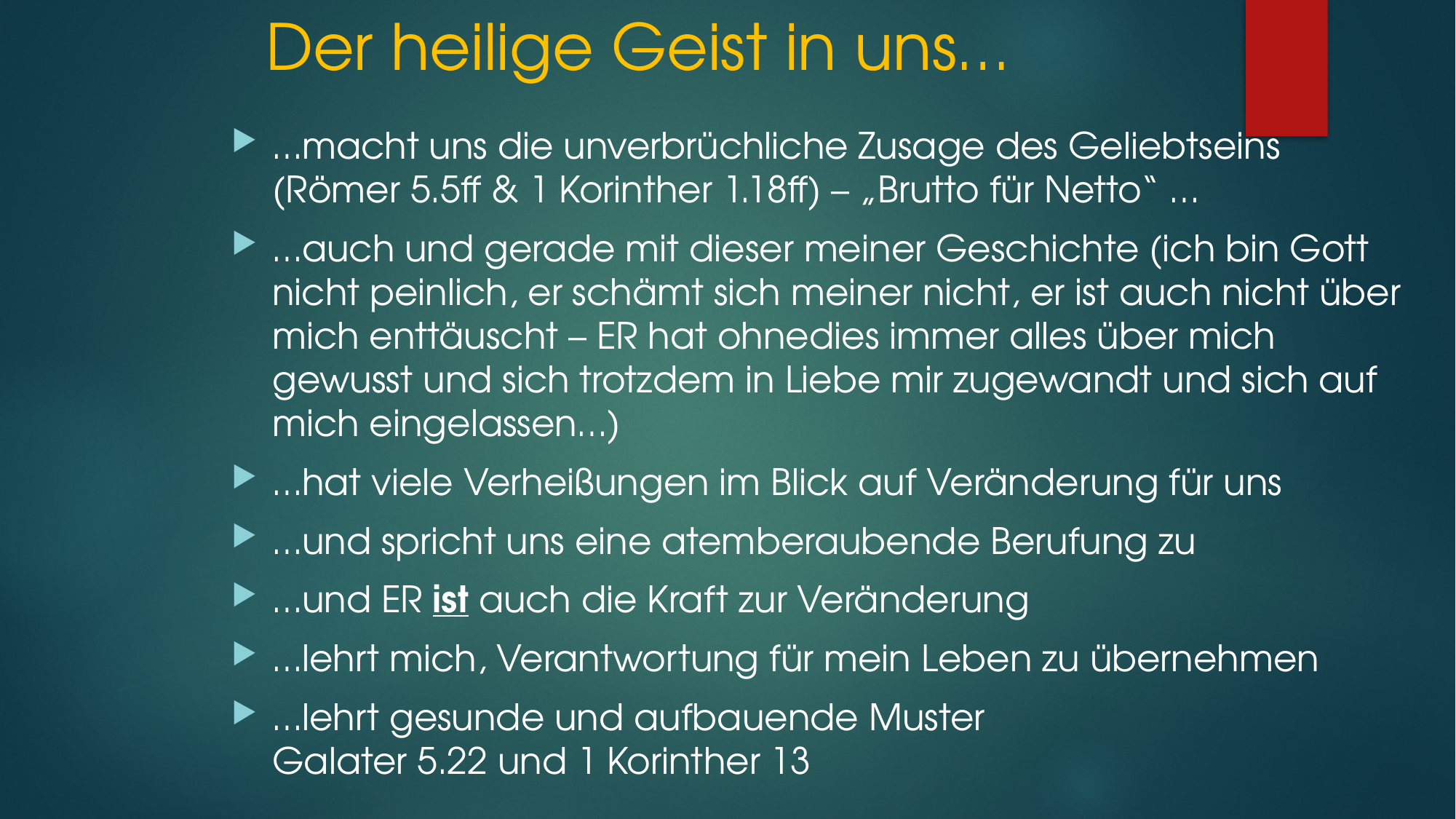

# Der heilige Geist in uns…
…macht uns die unverbrüchliche Zusage des Geliebtseins (Römer 5.5ff & 1 Korinther 1.18ff) – „Brutto für Netto“ …
…auch und gerade mit dieser meiner Geschichte (ich bin Gott nicht peinlich, er schämt sich meiner nicht, er ist auch nicht über mich enttäuscht – ER hat ohnedies immer alles über mich gewusst und sich trotzdem in Liebe mir zugewandt und sich auf mich eingelassen…)
…hat viele Verheißungen im Blick auf Veränderung für uns
…und spricht uns eine atemberaubende Berufung zu
…und ER ist auch die Kraft zur Veränderung
…lehrt mich, Verantwortung für mein Leben zu übernehmen
…lehrt gesunde und aufbauende Muster
Galater 5.22 und 1 Korinther 13